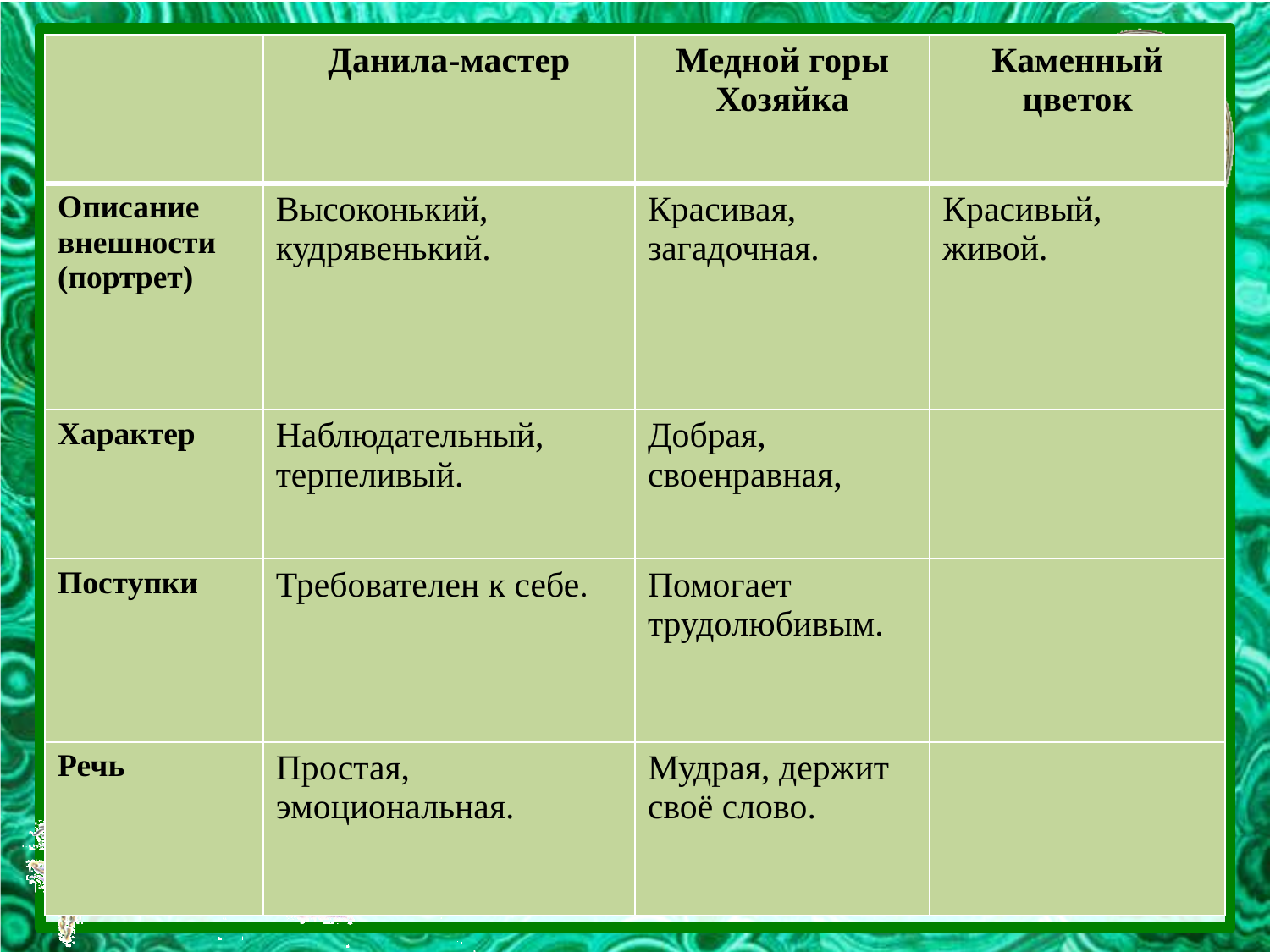

|  | Данила-мастер | Медной горы Хозяйка | Каменный цветок |
| --- | --- | --- | --- |
| Описание внешности (портрет) | Высоконький, кудрявенький. | Красивая, загадочная. | Красивый, живой. |
| Характер | Наблюдательный, терпеливый. | Добрая, своенравная, |  |
| Поступки | Требователен к себе. | Помогает трудолюбивым. |  |
| Речь | Простая, эмоциональная. | Мудрая, держит своё слово. |  |